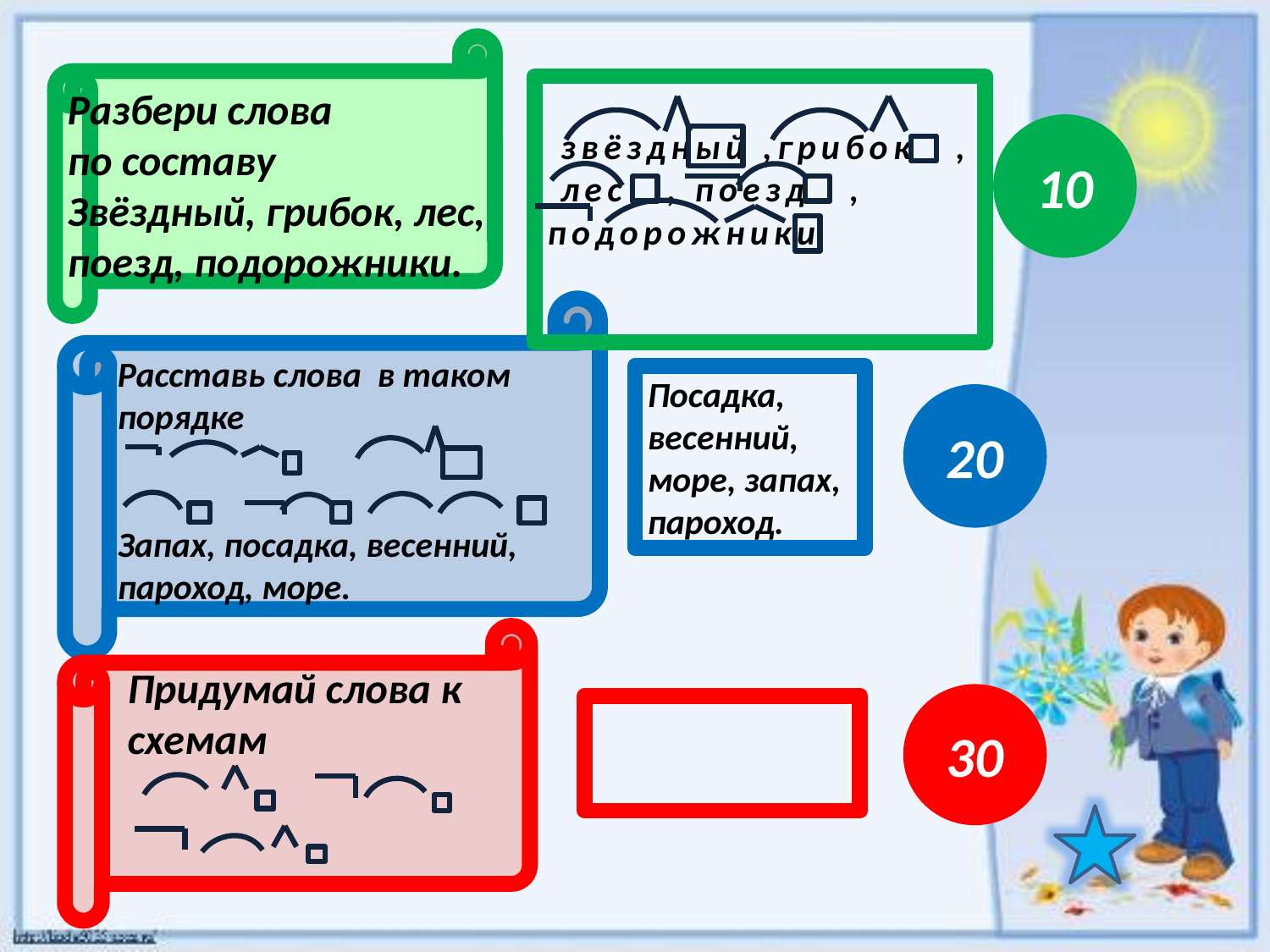

Разбери слова
по составу
Звёздный, грибок, лес,
поезд, подорожники.

 звёздный ,грибок   ,
 лес   , поезд   ,
подорожники

10
ура

Расставь слова  в таком порядке

Запах, посадка, весенний, пароход, море.

Посадка, весенний, море, запах, пароход.
20

Придумай слова к схемам

30